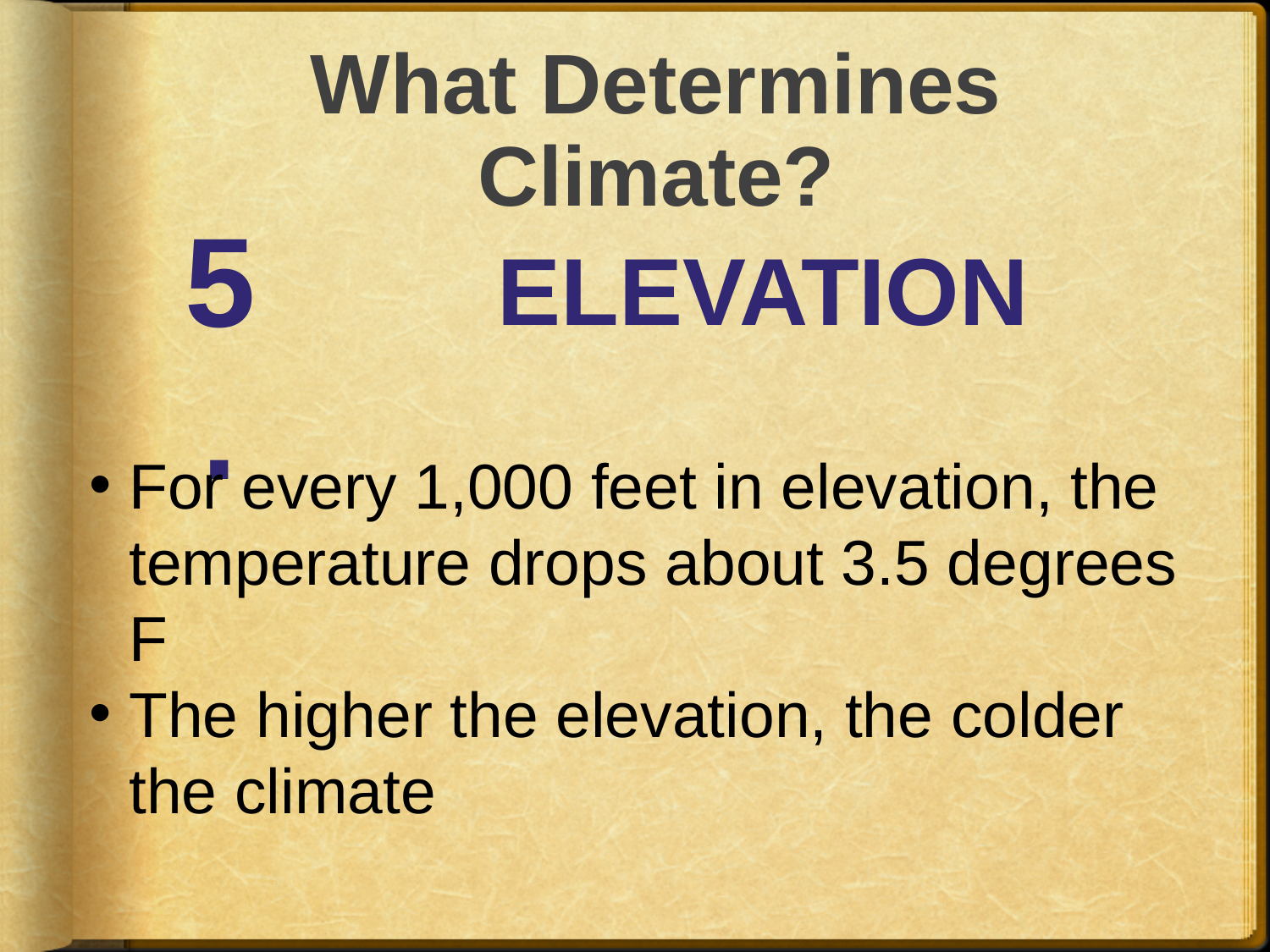

# What Determines Climate?
5.
Elevation
For every 1,000 feet in elevation, the temperature drops about 3.5 degrees F
The higher the elevation, the colder the climate